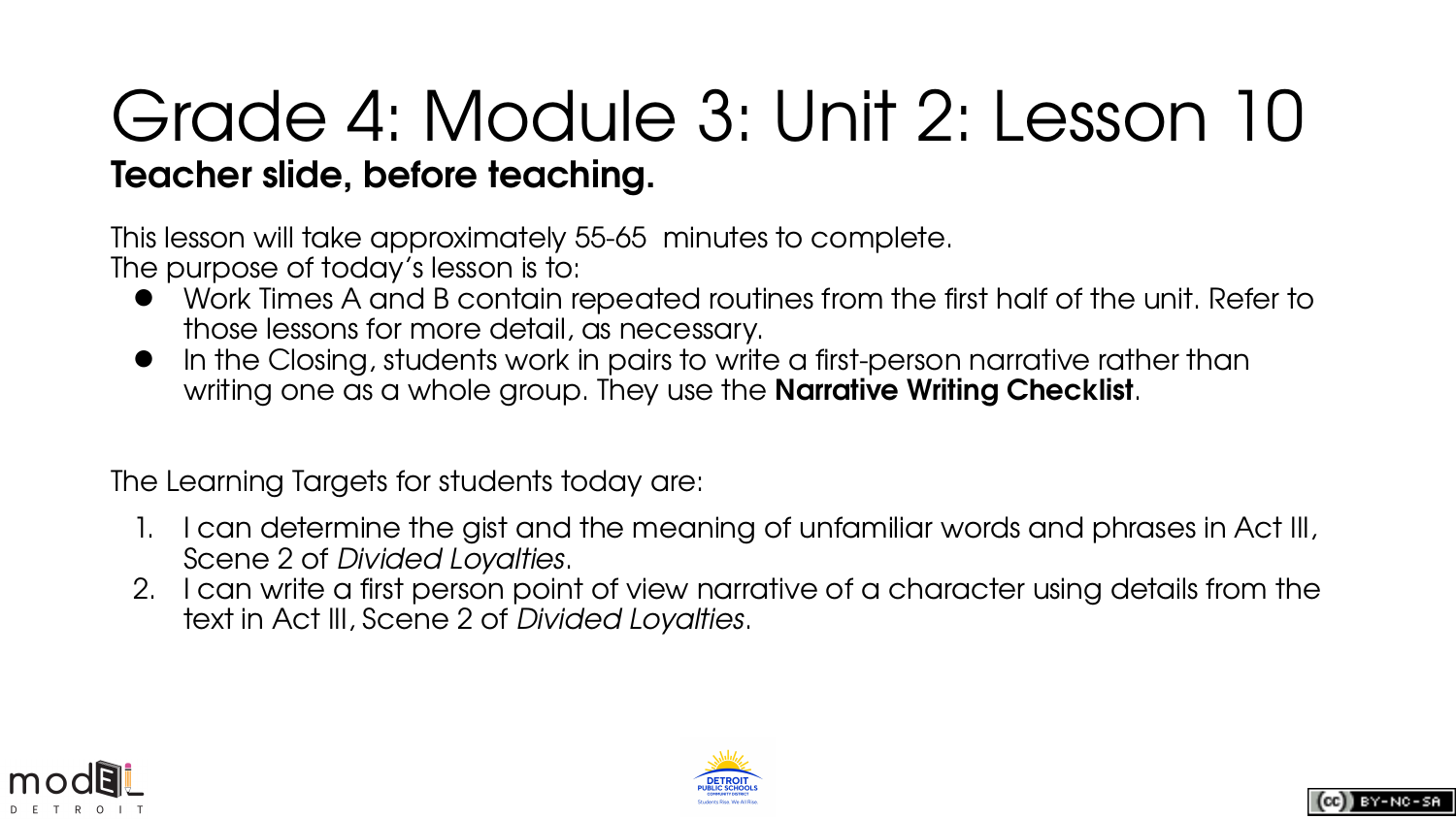

# Grade 4: Module 3: Unit 2: Lesson 10
Teacher slide, before teaching.
This lesson will take approximately 55-65  minutes to complete.
The purpose of today’s lesson is to:
Work Times A and B contain repeated routines from the first half of the unit. Refer to those lessons for more detail, as necessary.
In the Closing, students work in pairs to write a first-person narrative rather than writing one as a whole group. They use the Narrative Writing Checklist.

The Learning Targets for students today are:
I can determine the gist and the meaning of unfamiliar words and phrases in Act III, Scene 2 of Divided Loyalties.
I can write a first person point of view narrative of a character using details from the text in Act III, Scene 2 of Divided Loyalties.